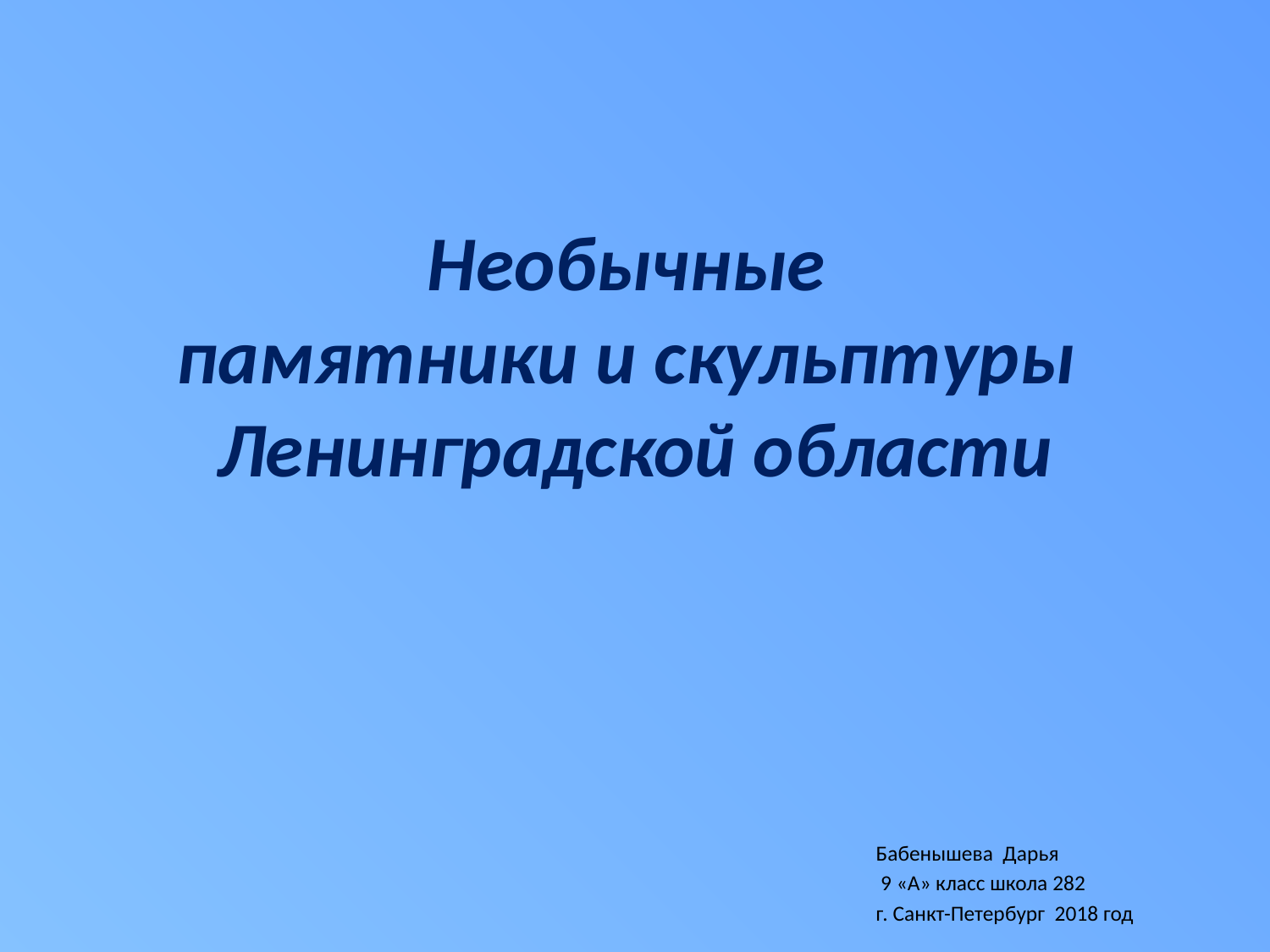

# Необычные памятники и скульптуры Ленинградской области
Бабенышева  Дарья
 9 «А» класс школа 282
г. Санкт-Петербург  2018 год